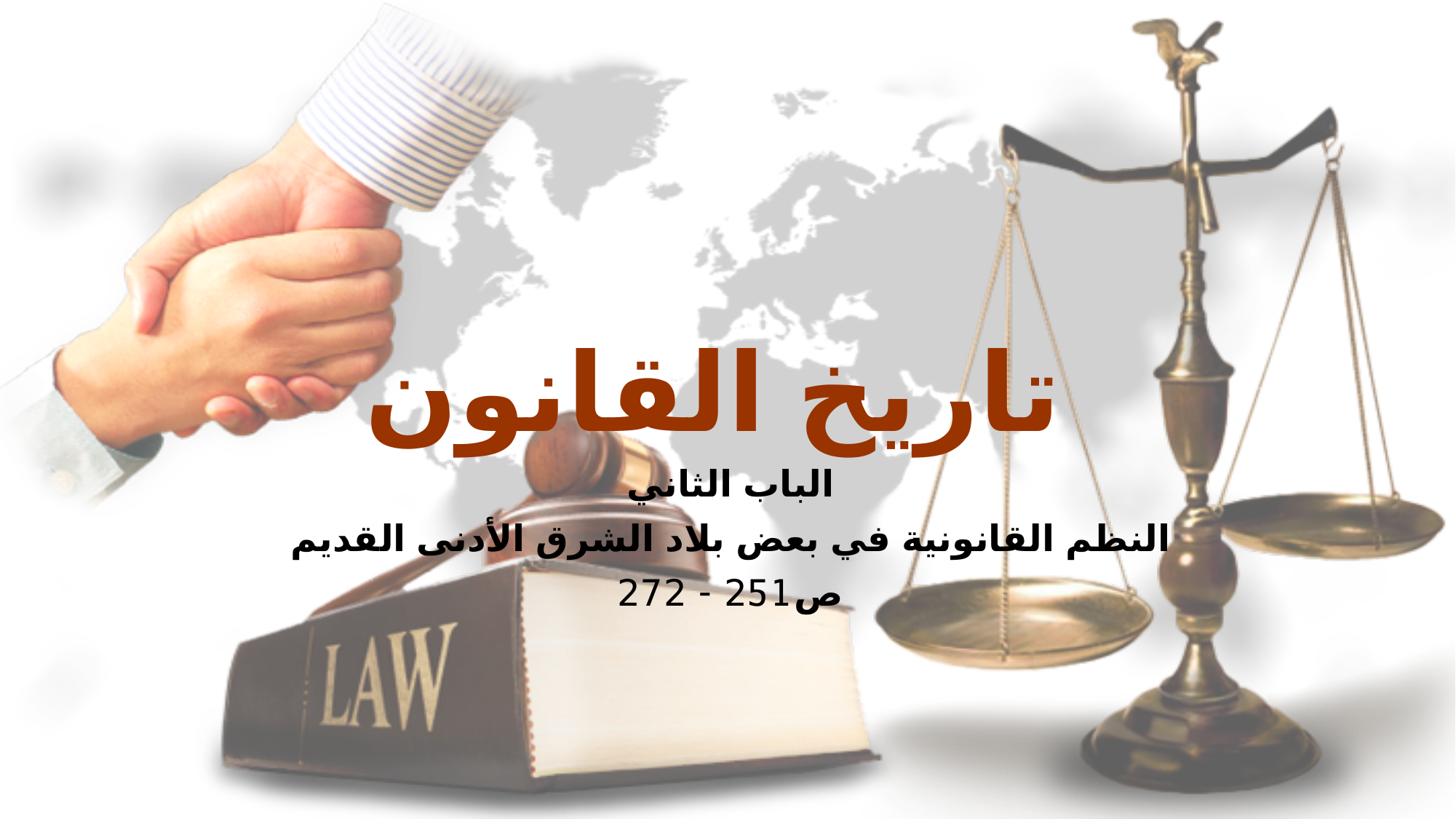

# تاريخ القانون
الباب الثاني
النظم القانونية في بعض بلاد الشرق الأدنى القديم
ص251 - 272